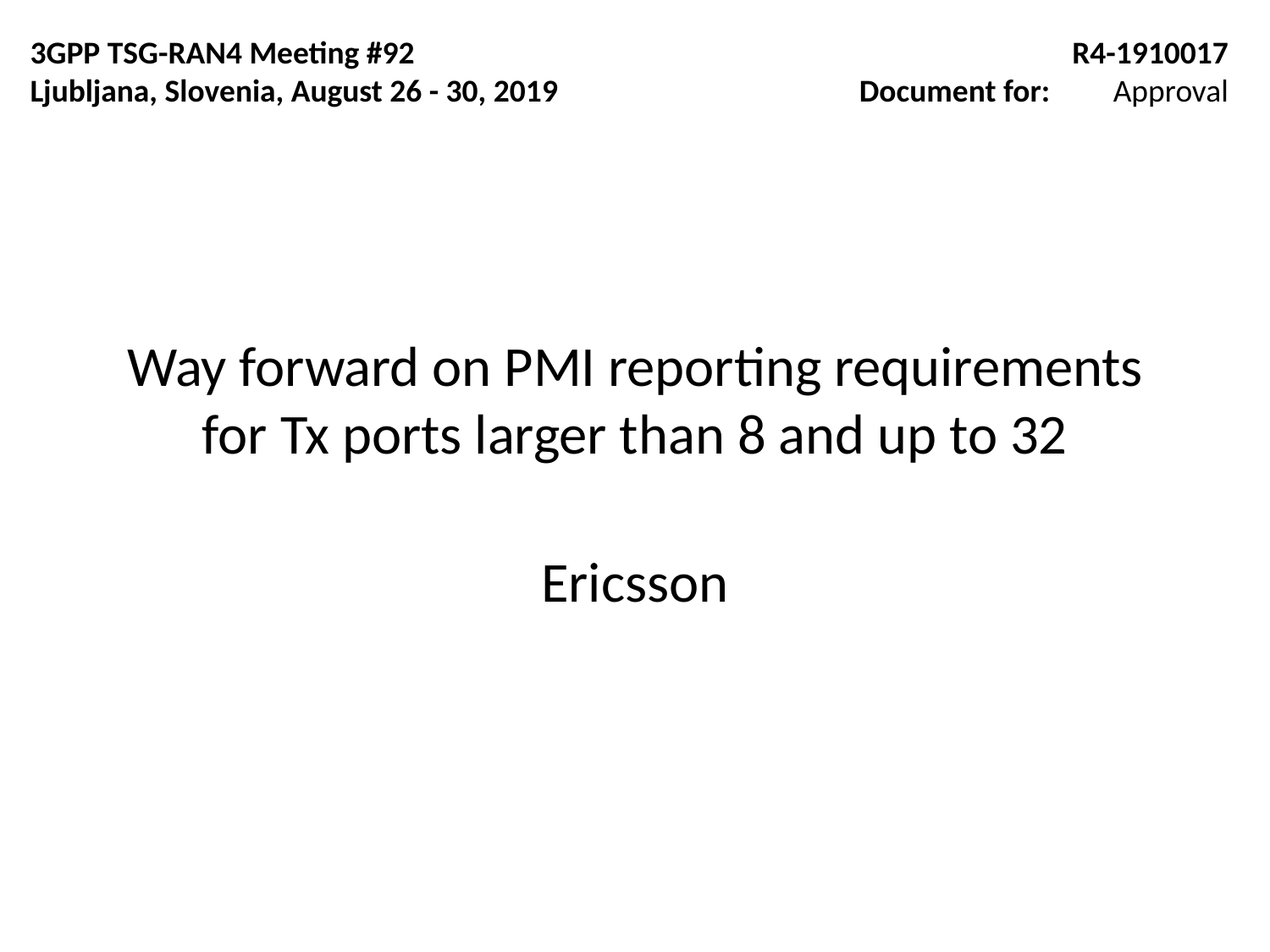

3GPP TSG-RAN4 Meeting #92
Ljubljana, Slovenia, August 26 - 30, 2019
R4-1910017
Document for:	Approval
# Way forward on PMI reporting requirements for Tx ports larger than 8 and up to 32
Ericsson